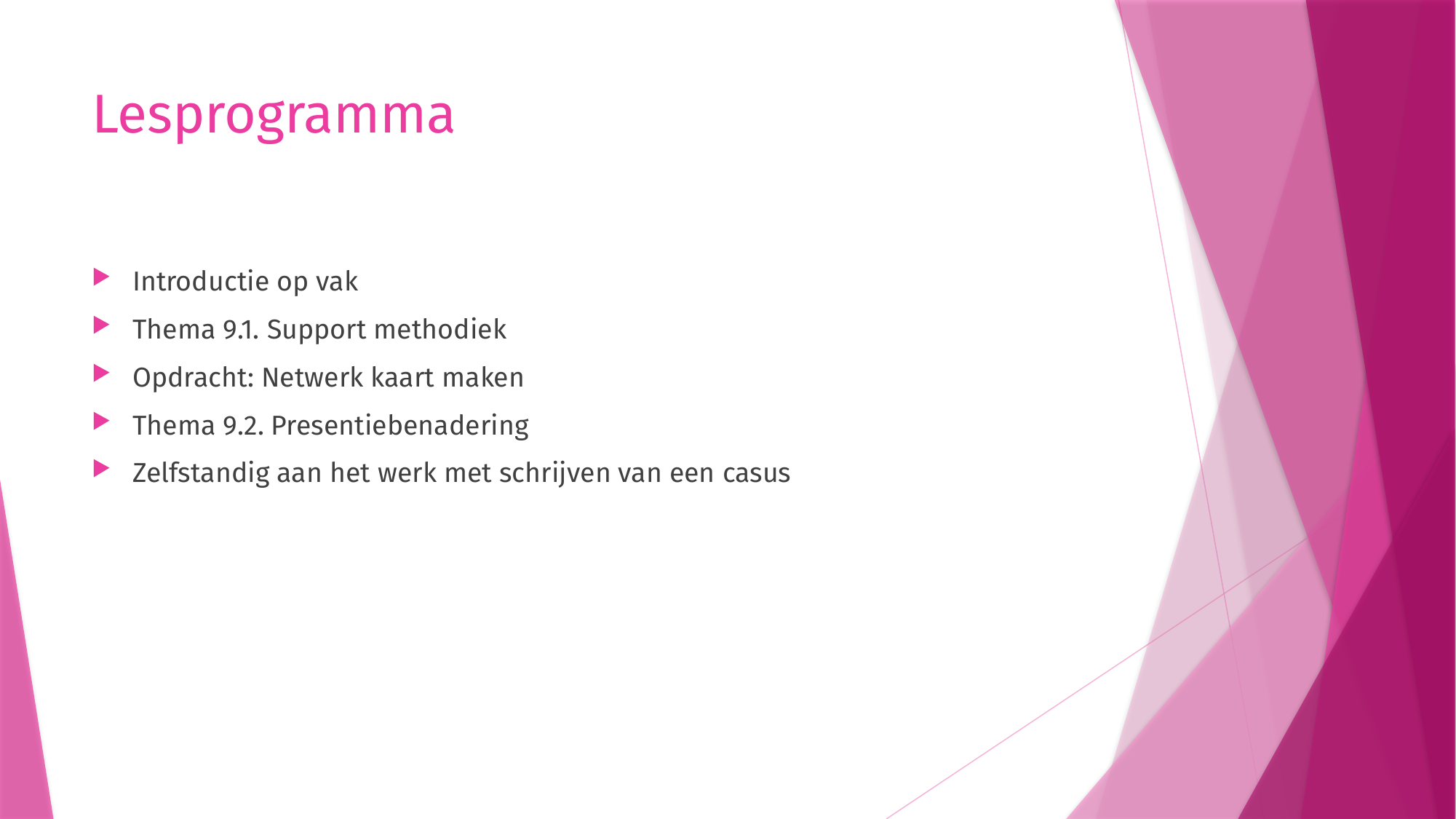

# Lesprogramma
Introductie op vak
Thema 9.1. Support methodiek
Opdracht: Netwerk kaart maken
Thema 9.2. Presentiebenadering
Zelfstandig aan het werk met schrijven van een casus